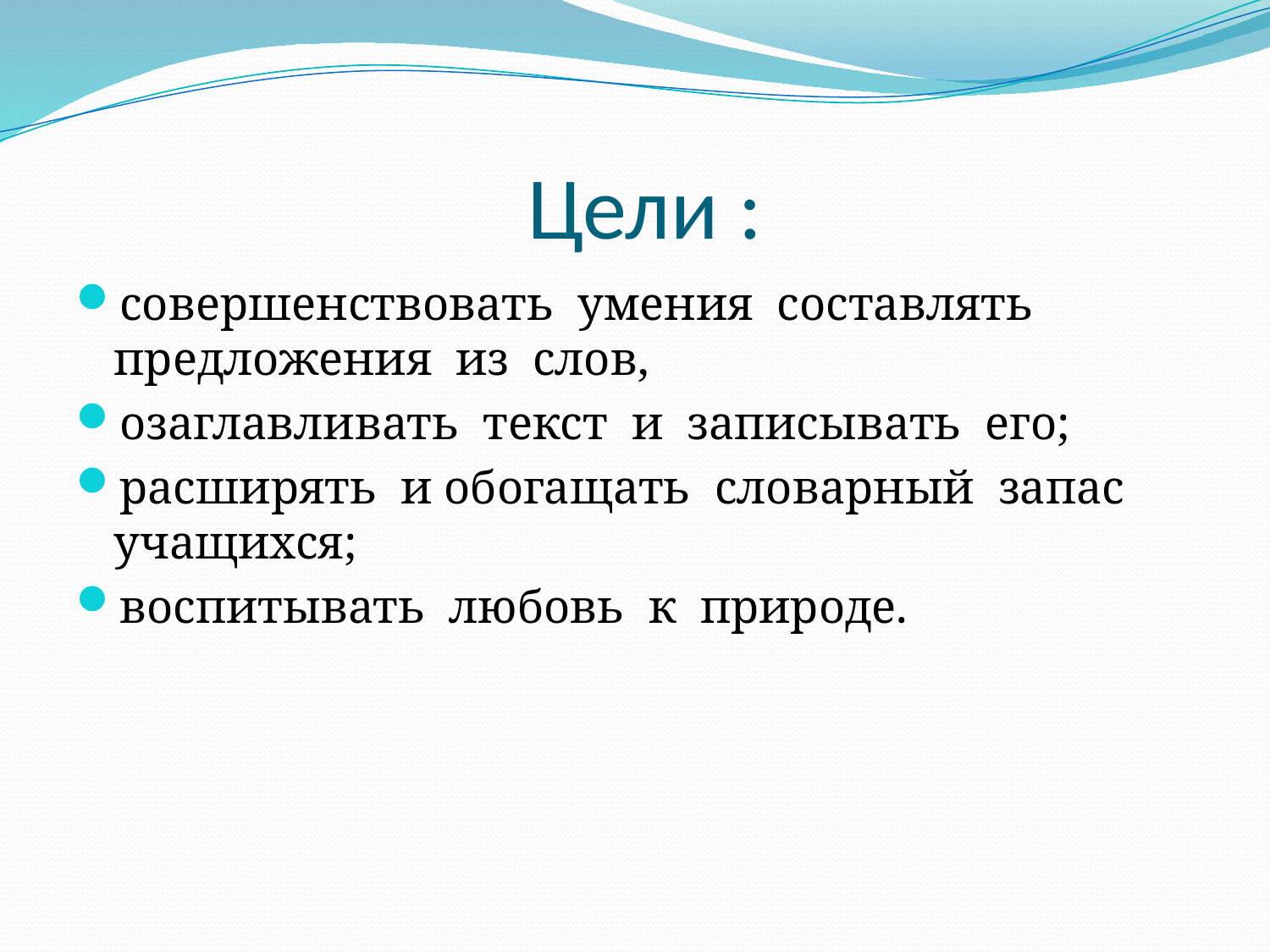

# Цели :
совершенствовать  умения  составлять  предложения  из  слов,
озаглавливать  текст  и  записывать  его;
расширять  и обогащать  словарный  запас  учащихся;
воспитывать  любовь  к  природе.